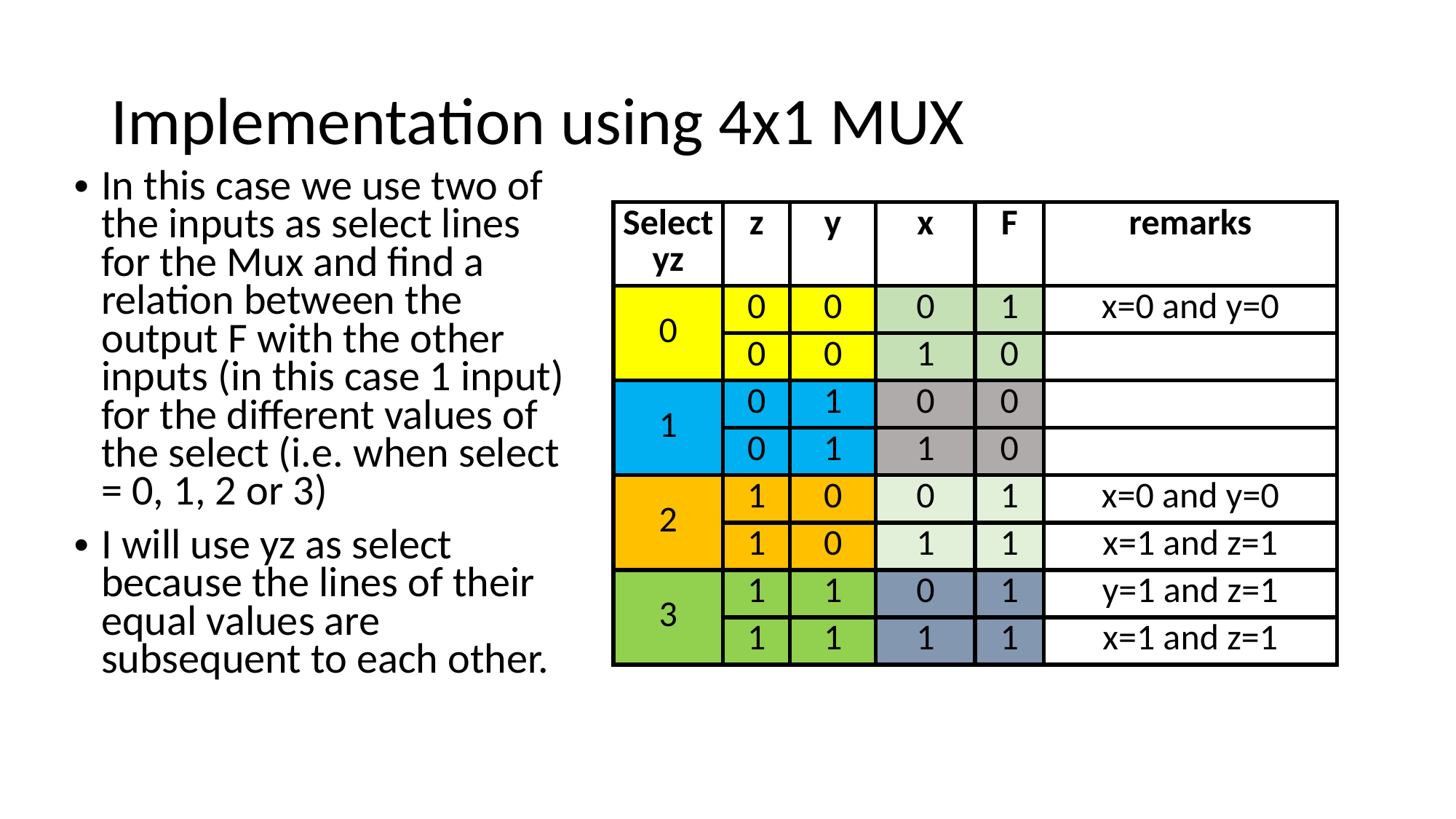

# Implementation using 4x1 MUX
In this case we use two of the inputs as select lines for the Mux and find a relation between the output F with the other inputs (in this case 1 input) for the different values of the select (i.e. when select = 0, 1, 2 or 3)
I will use yz as select because the lines of their equal values are subsequent to each other.

| Select yz | z | y | x | F | remarks |
| --- | --- | --- | --- | --- | --- |
| 0 | 0 | 0 | 0 | 1 | x=0 and y=0 |
|  | 0 | 0 | 1 | 0 |  |
| 1 | 0 | 1 | 0 | 0 |  |
|  | 0 | 1 | 1 | 0 |  |
| 2 | 1 | 0 | 0 | 1 | x=0 and y=0 |
|  | 1 | 0 | 1 | 1 | x=1 and z=1 |
| 3 | 1 | 1 | 0 | 1 | y=1 and z=1 |
|  | 1 | 1 | 1 | 1 | x=1 and z=1 |